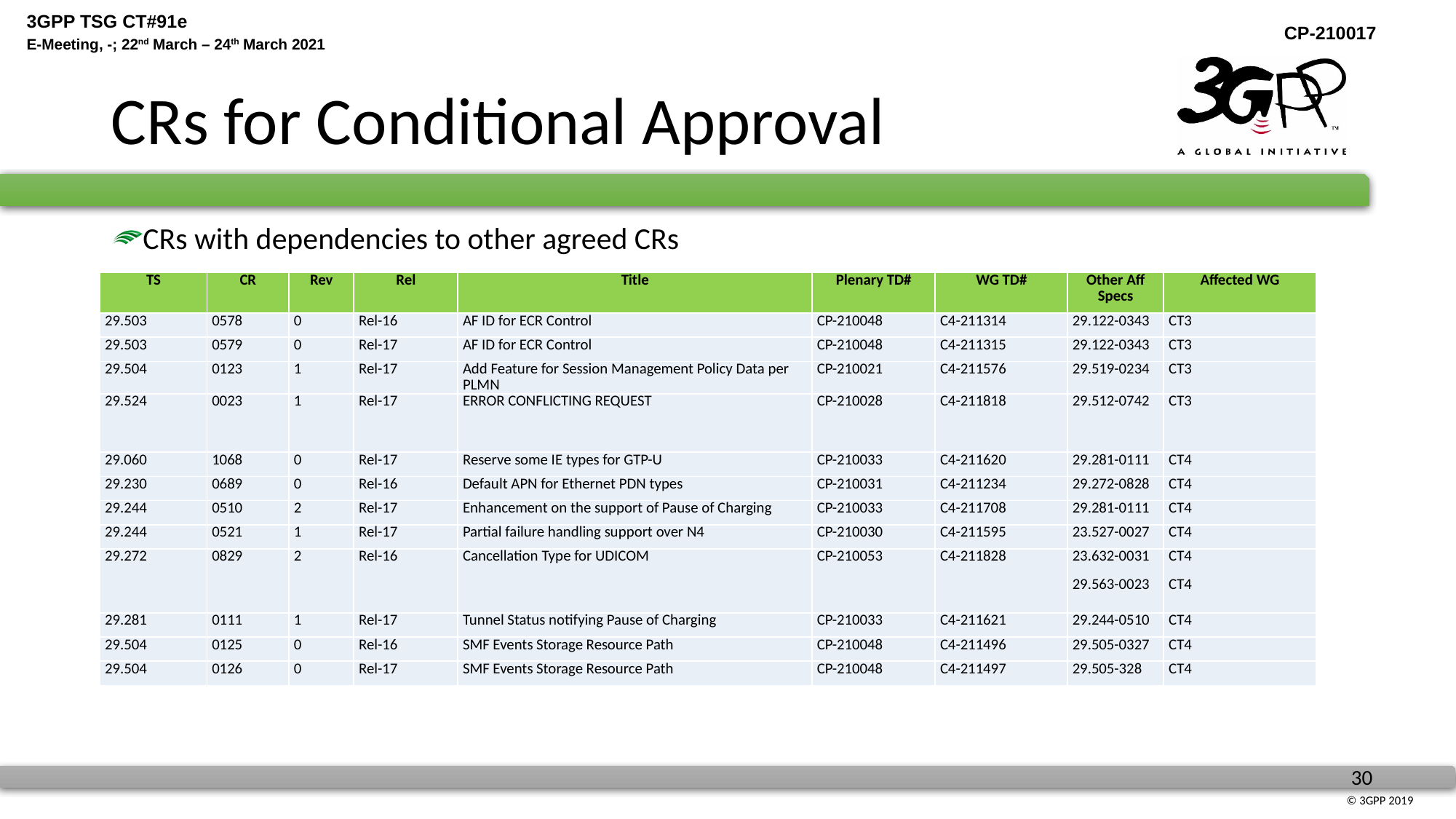

# CRs for Conditional Approval
CRs with dependencies to other agreed CRs

| TS | CR | Rev | Rel | Title | Plenary TD# | WG TD# | Other Aff Specs | Affected WG |
| --- | --- | --- | --- | --- | --- | --- | --- | --- |
| 29.503 | 0578 | 0 | Rel-16 | AF ID for ECR Control | CP-210048 | C4-211314 | 29.122-0343 | CT3 |
| 29.503 | 0579 | 0 | Rel-17 | AF ID for ECR Control | CP-210048 | C4-211315 | 29.122-0343 | CT3 |
| 29.504 | 0123 | 1 | Rel-17 | Add Feature for Session Management Policy Data per PLMN | CP-210021 | C4-211576 | 29.519-0234 | CT3 |
| 29.524 | 0023 | 1 | Rel-17 | ERROR CONFLICTING REQUEST | CP-210028 | C4-211818 | 29.512-0742 | CT3 |
| 29.060 | 1068 | 0 | Rel-17 | Reserve some IE types for GTP-U | CP-210033 | C4-211620 | 29.281-0111 | CT4 |
| 29.230 | 0689 | 0 | Rel-16 | Default APN for Ethernet PDN types | CP-210031 | C4-211234 | 29.272-0828 | CT4 |
| 29.244 | 0510 | 2 | Rel-17 | Enhancement on the support of Pause of Charging | CP-210033 | C4-211708 | 29.281-0111 | CT4 |
| 29.244 | 0521 | 1 | Rel-17 | Partial failure handling support over N4 | CP-210030 | C4-211595 | 23.527-0027 | CT4 |
| 29.272 | 0829 | 2 | Rel-16 | Cancellation Type for UDICOM | CP-210053 | C4-211828 | 23.632-0031 29.563-0023 | CT4 CT4 |
| 29.281 | 0111 | 1 | Rel-17 | Tunnel Status notifying Pause of Charging | CP-210033 | C4-211621 | 29.244-0510 | CT4 |
| 29.504 | 0125 | 0 | Rel-16 | SMF Events Storage Resource Path | CP-210048 | C4-211496 | 29.505-0327 | CT4 |
| 29.504 | 0126 | 0 | Rel-17 | SMF Events Storage Resource Path | CP-210048 | C4-211497 | 29.505-328 | CT4 |